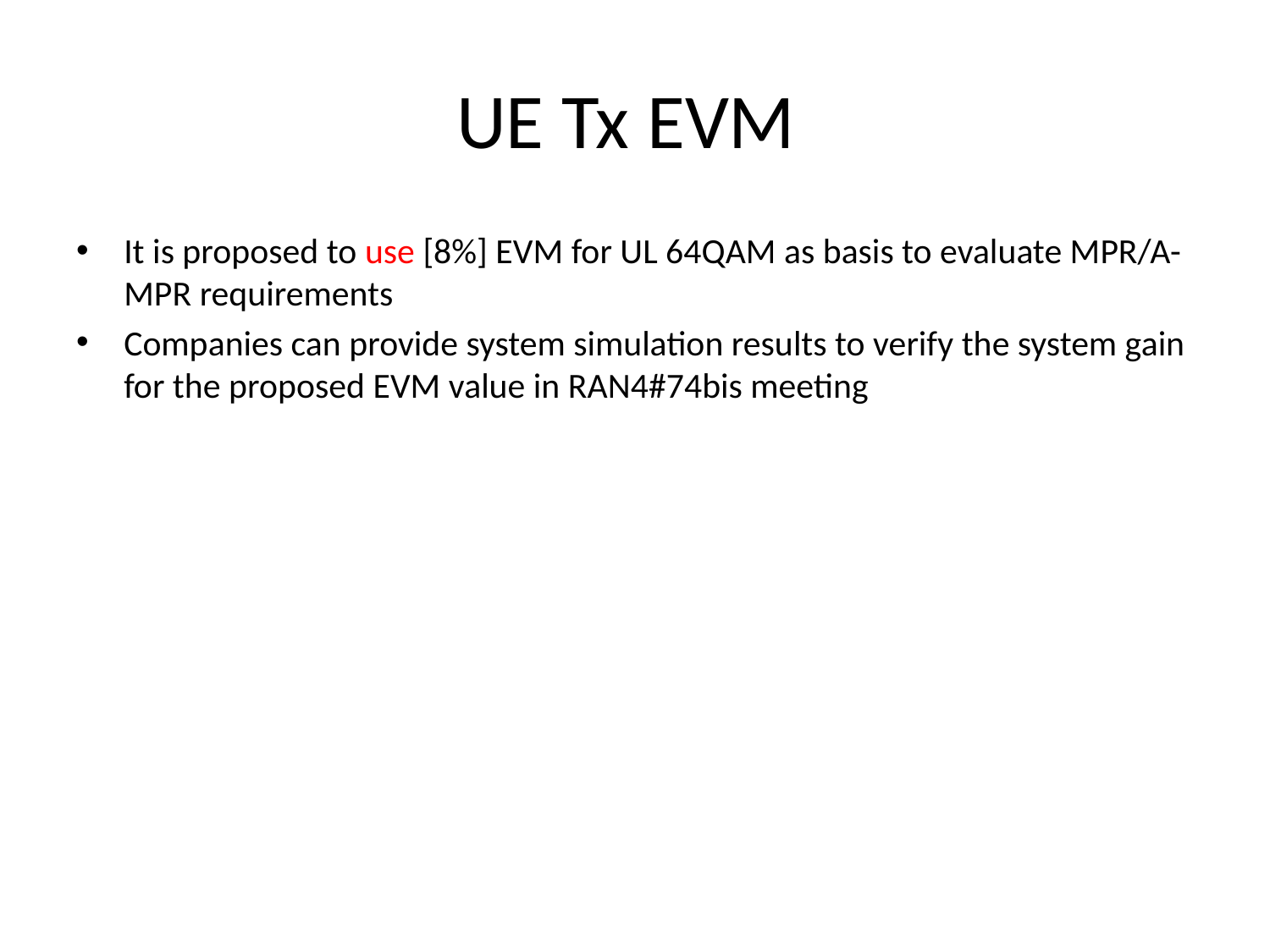

# UE Tx EVM
It is proposed to use [8%] EVM for UL 64QAM as basis to evaluate MPR/A-MPR requirements
Companies can provide system simulation results to verify the system gain for the proposed EVM value in RAN4#74bis meeting